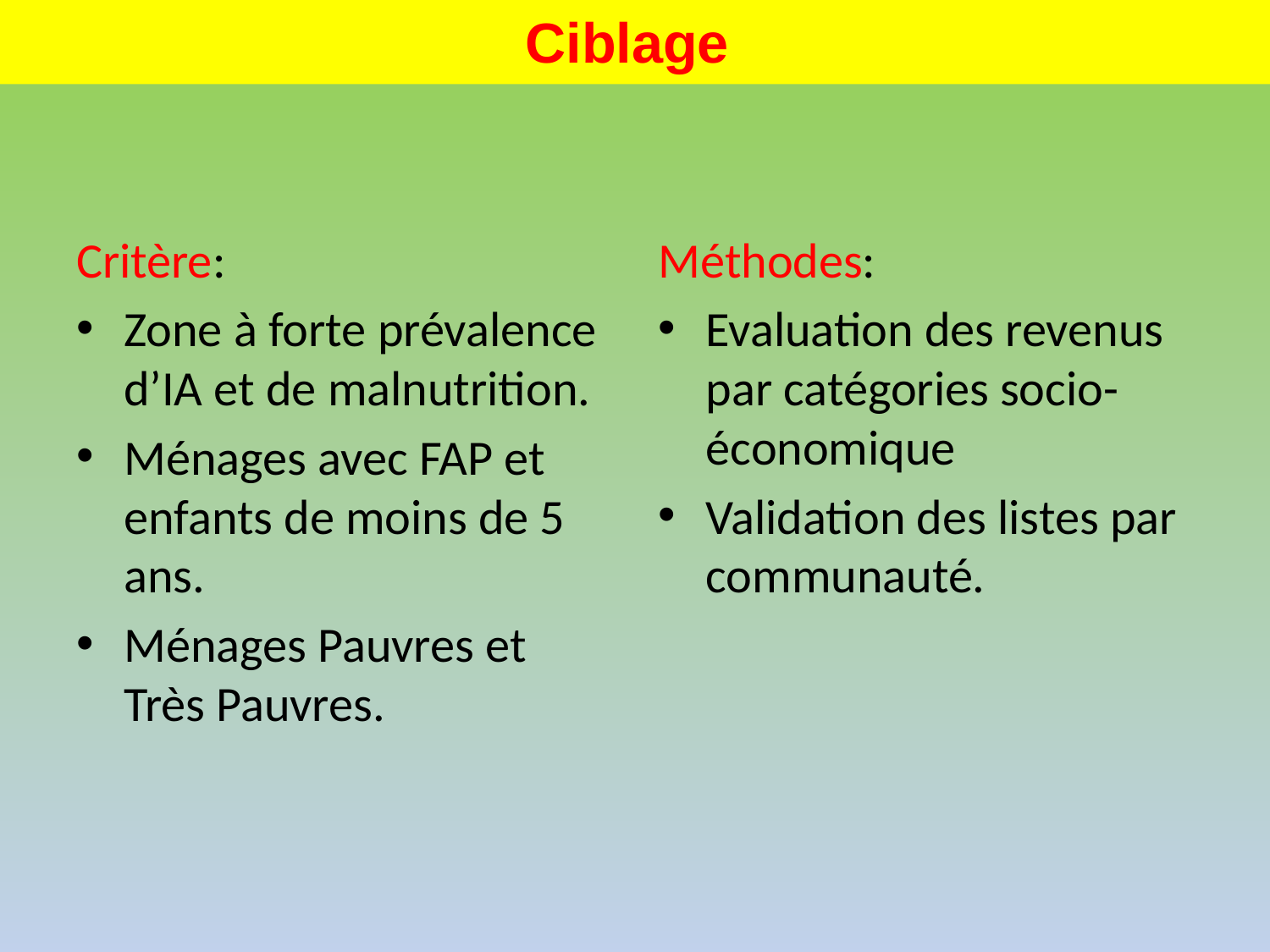

# Ciblage
Critère:
Zone à forte prévalence d’IA et de malnutrition.
Ménages avec FAP et enfants de moins de 5 ans.
Ménages Pauvres et Très Pauvres.
Méthodes:
Evaluation des revenus par catégories socio-économique
Validation des listes par communauté.